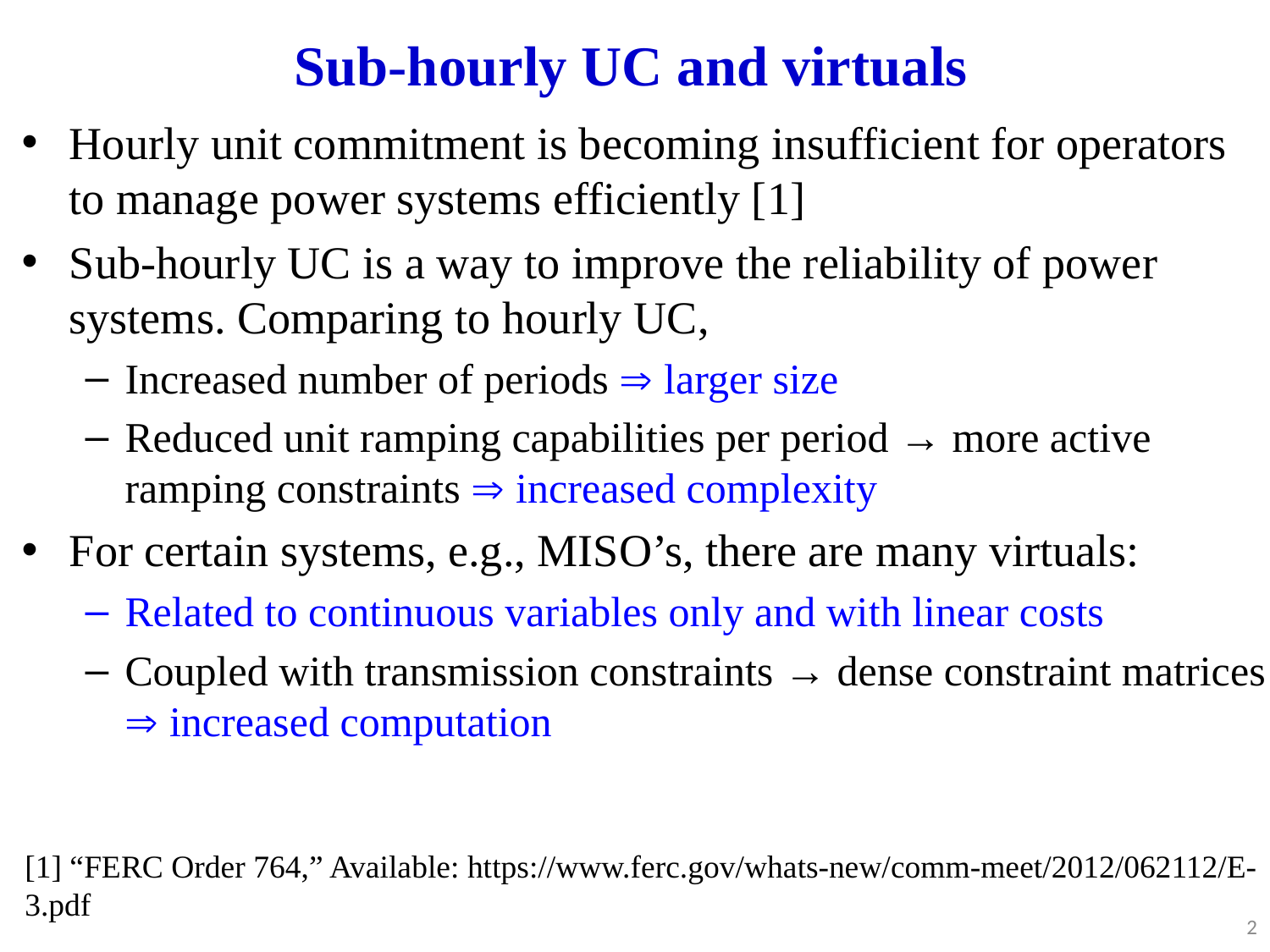

# Sub-hourly UC and virtuals
Hourly unit commitment is becoming insufficient for operators to manage power systems efficiently [1]
Sub-hourly UC is a way to improve the reliability of power systems. Comparing to hourly UC,
Increased number of periods ⇒ larger size
Reduced unit ramping capabilities per period → more active ramping constraints ⇒ increased complexity
For certain systems, e.g., MISO’s, there are many virtuals:
Related to continuous variables only and with linear costs
Coupled with transmission constraints → dense constraint matrices ⇒ increased computation

[1] “FERC Order 764,” Available: https://www.ferc.gov/whats-new/comm-meet/2012/062112/E-3.pdf

2